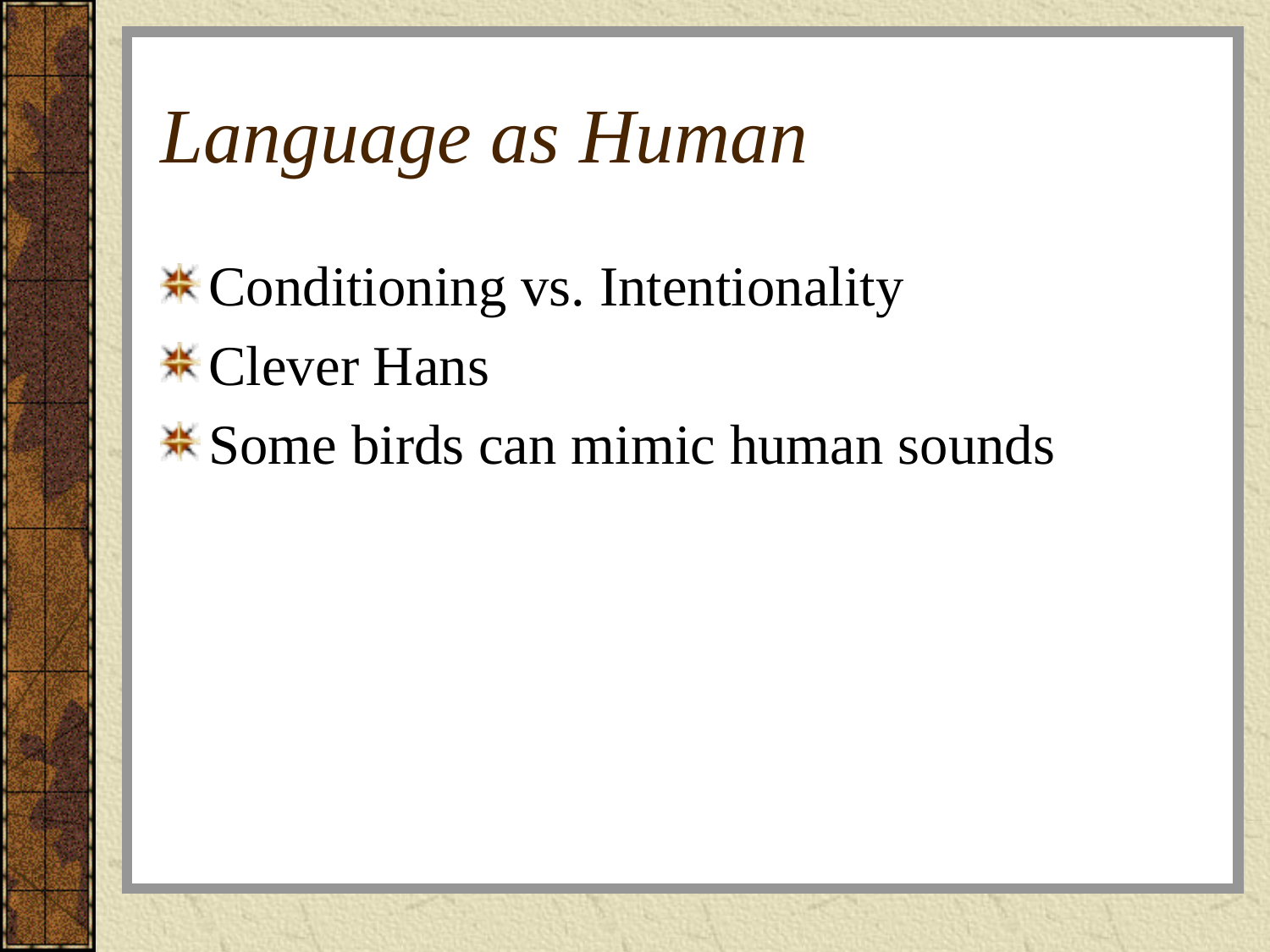

# Language as Human
Conditioning vs. Intentionality
Clever Hans
Some birds can mimic human sounds